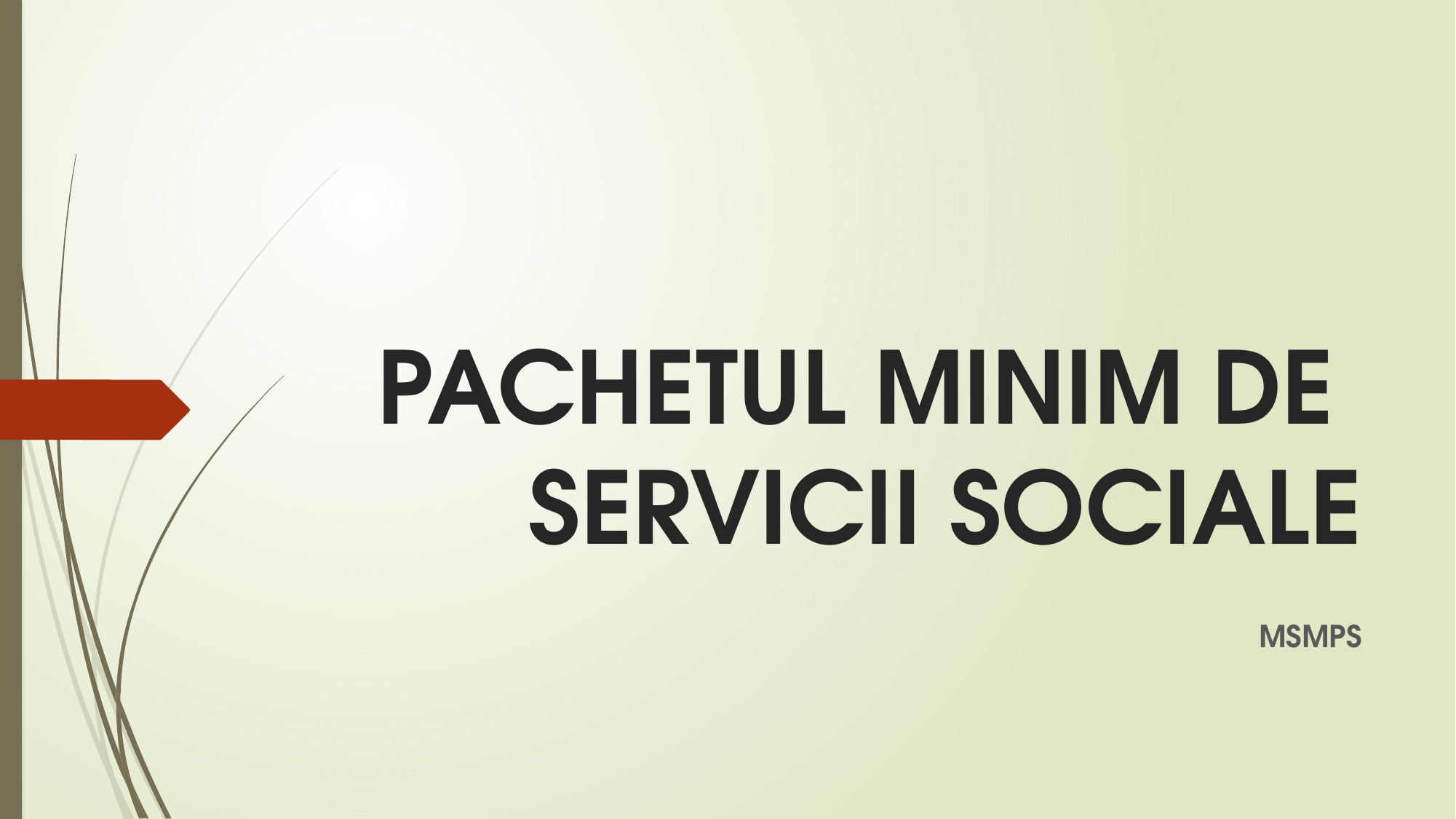

# PACHETUL MINIM DE SERVICII SOCIALE
MSMPS